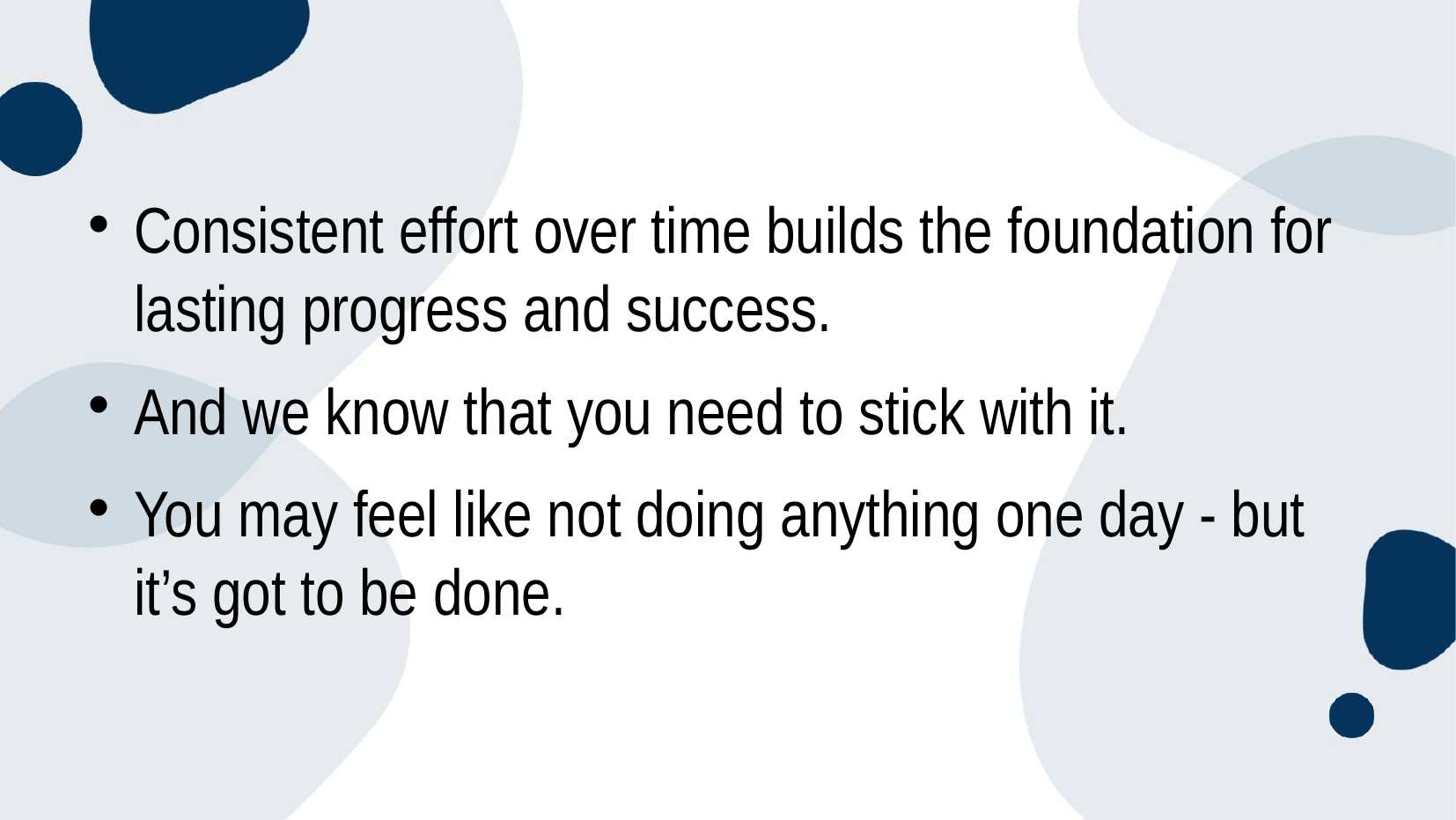

#
Consistent effort over time builds the foundation for lasting progress and success.
And we know that you need to stick with it.
You may feel like not doing anything one day - but it’s got to be done.